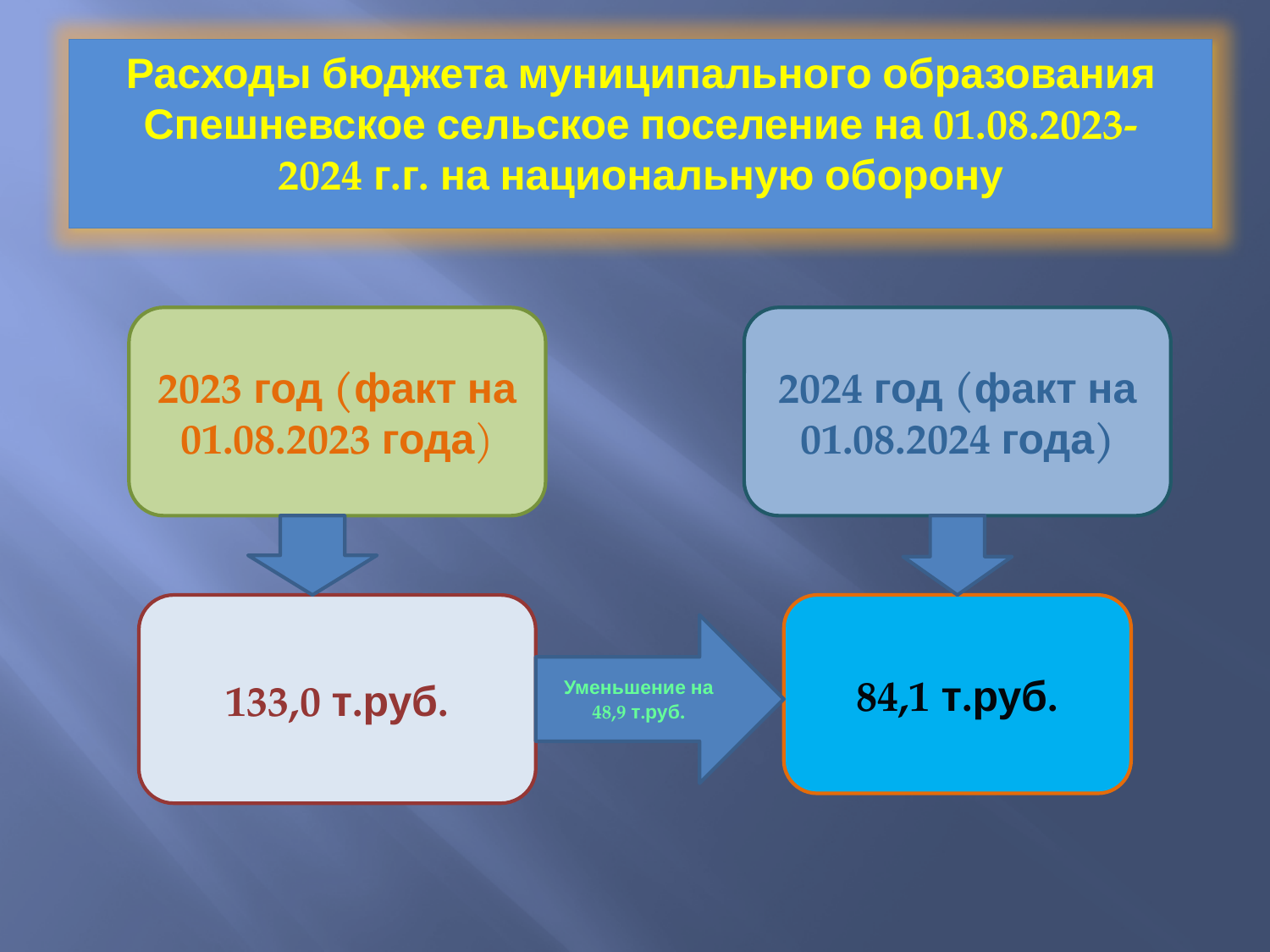

Расходы бюджета муниципального образования Спешневское сельское поселение на 01.08.2023-
2024 г.г. на национальную оборону
2023 год (факт на 01.08.2023 года)
2024 год (факт на 01.08.2024 года)

133,0 т.руб.
84,1 т.руб.
Уменьшение на 48,9 т.руб.